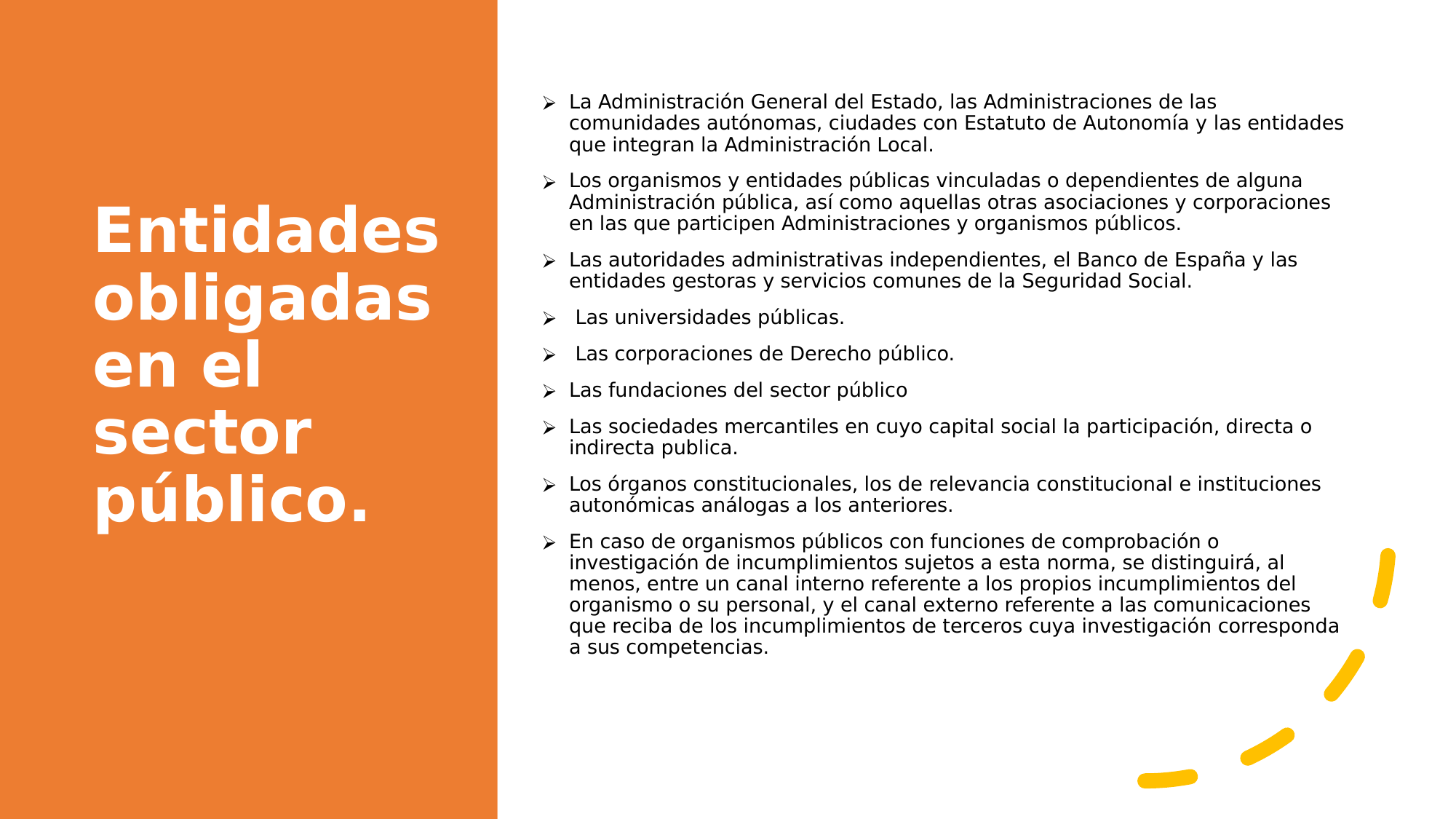

# Entidades obligadas en el sector público.
La Administración General del Estado, las Administraciones de las comunidades autónomas, ciudades con Estatuto de Autonomía y las entidades que integran la Administración Local.
Los organismos y entidades públicas vinculadas o dependientes de alguna Administración pública, así como aquellas otras asociaciones y corporaciones en las que participen Administraciones y organismos públicos.
Las autoridades administrativas independientes, el Banco de España y las entidades gestoras y servicios comunes de la Seguridad Social.
 Las universidades públicas.
 Las corporaciones de Derecho público.
Las fundaciones del sector público
Las sociedades mercantiles en cuyo capital social la participación, directa o indirecta publica.
Los órganos constitucionales, los de relevancia constitucional e instituciones autonómicas análogas a los anteriores.
En caso de organismos públicos con funciones de comprobación o investigación de incumplimientos sujetos a esta norma, se distinguirá, al menos, entre un canal interno referente a los propios incumplimientos del organismo o su personal, y el canal externo referente a las comunicaciones que reciba de los incumplimientos de terceros cuya investigación corresponda a sus competencias.